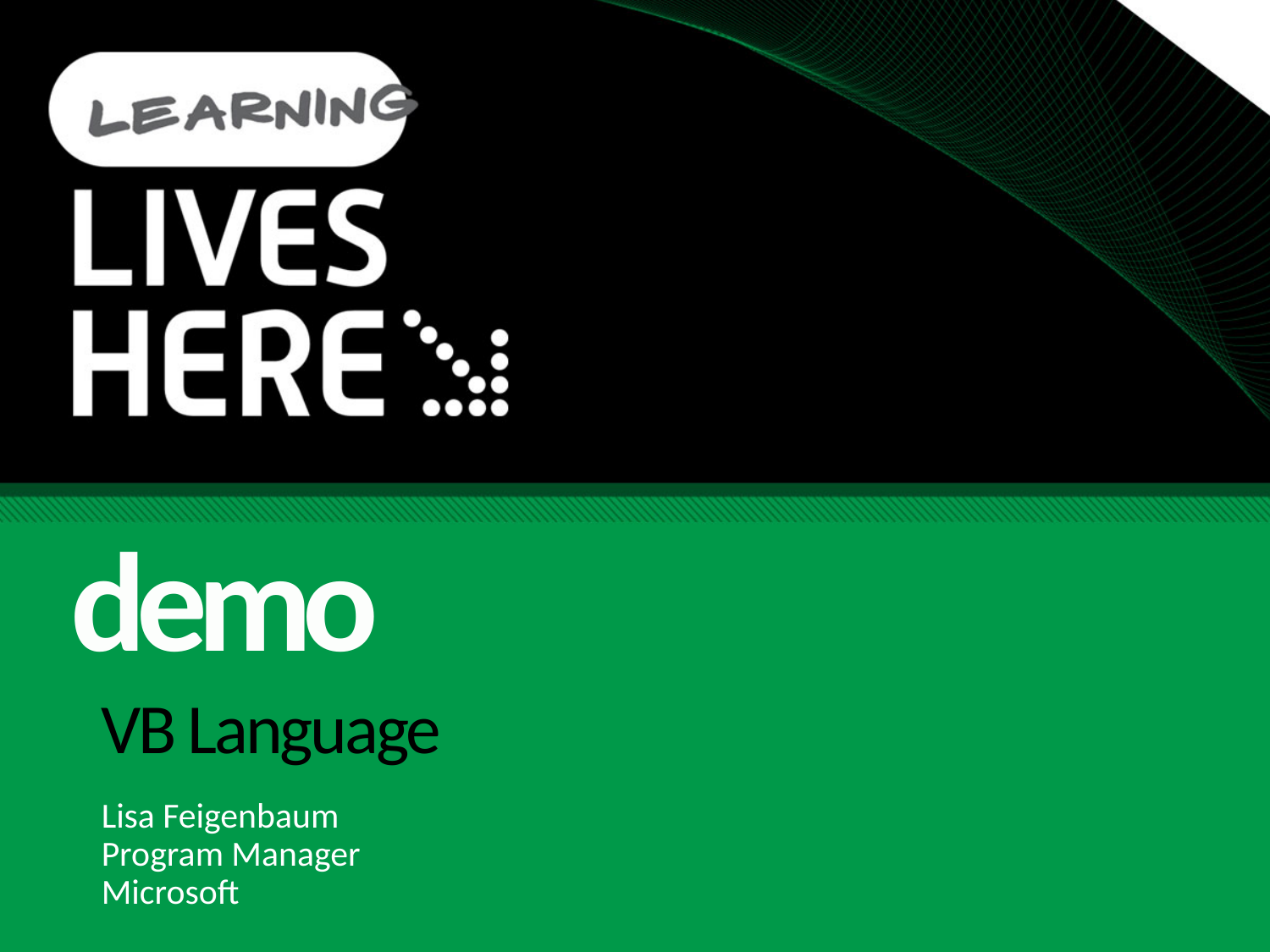

demo
# VB Language
Lisa Feigenbaum
Program Manager
Microsoft